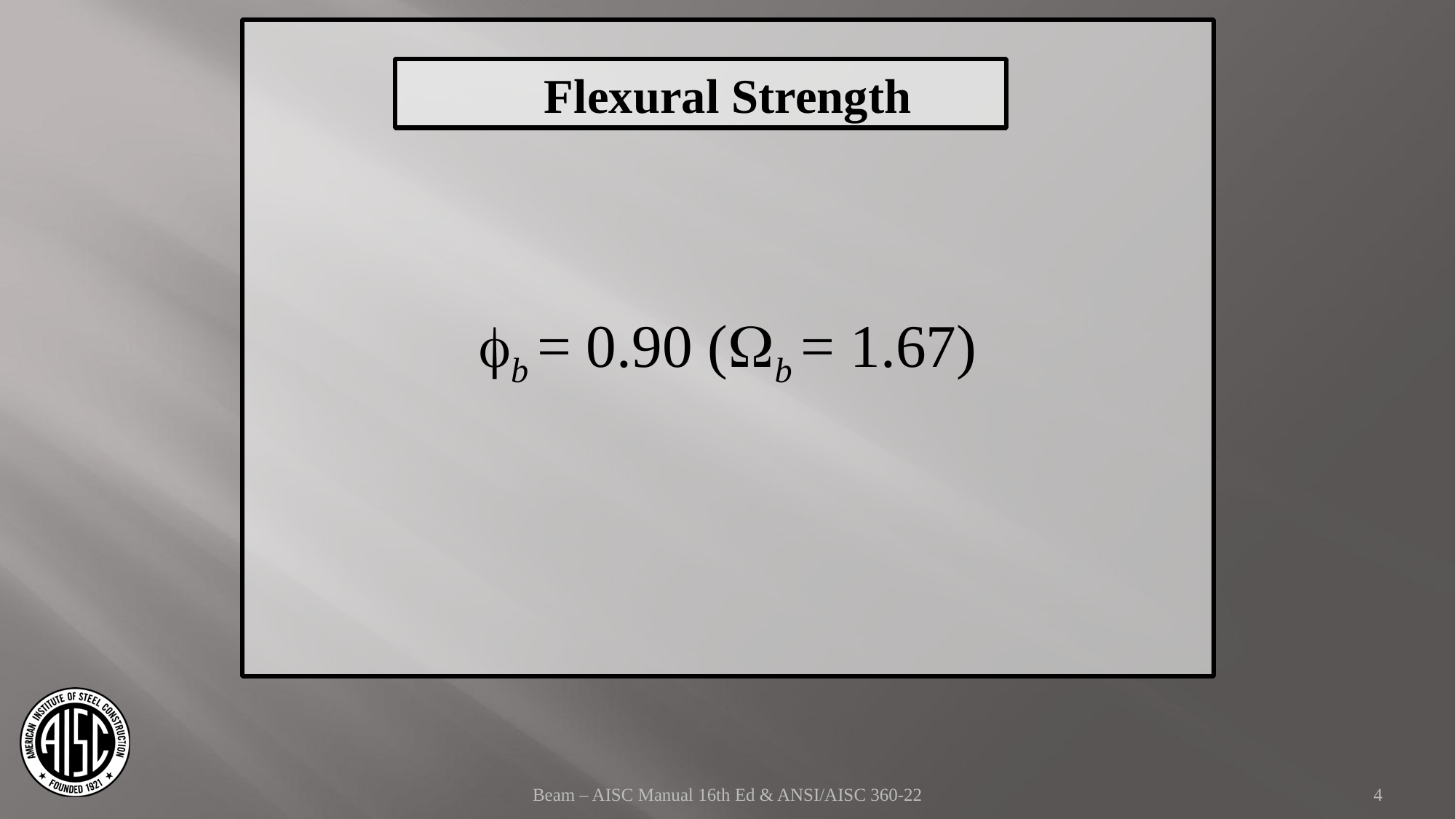

φb = 0.90 (Ωb = 1.67)
Flexural Strength
Beam – AISC Manual 16th Ed & ANSI/AISC 360-22
4